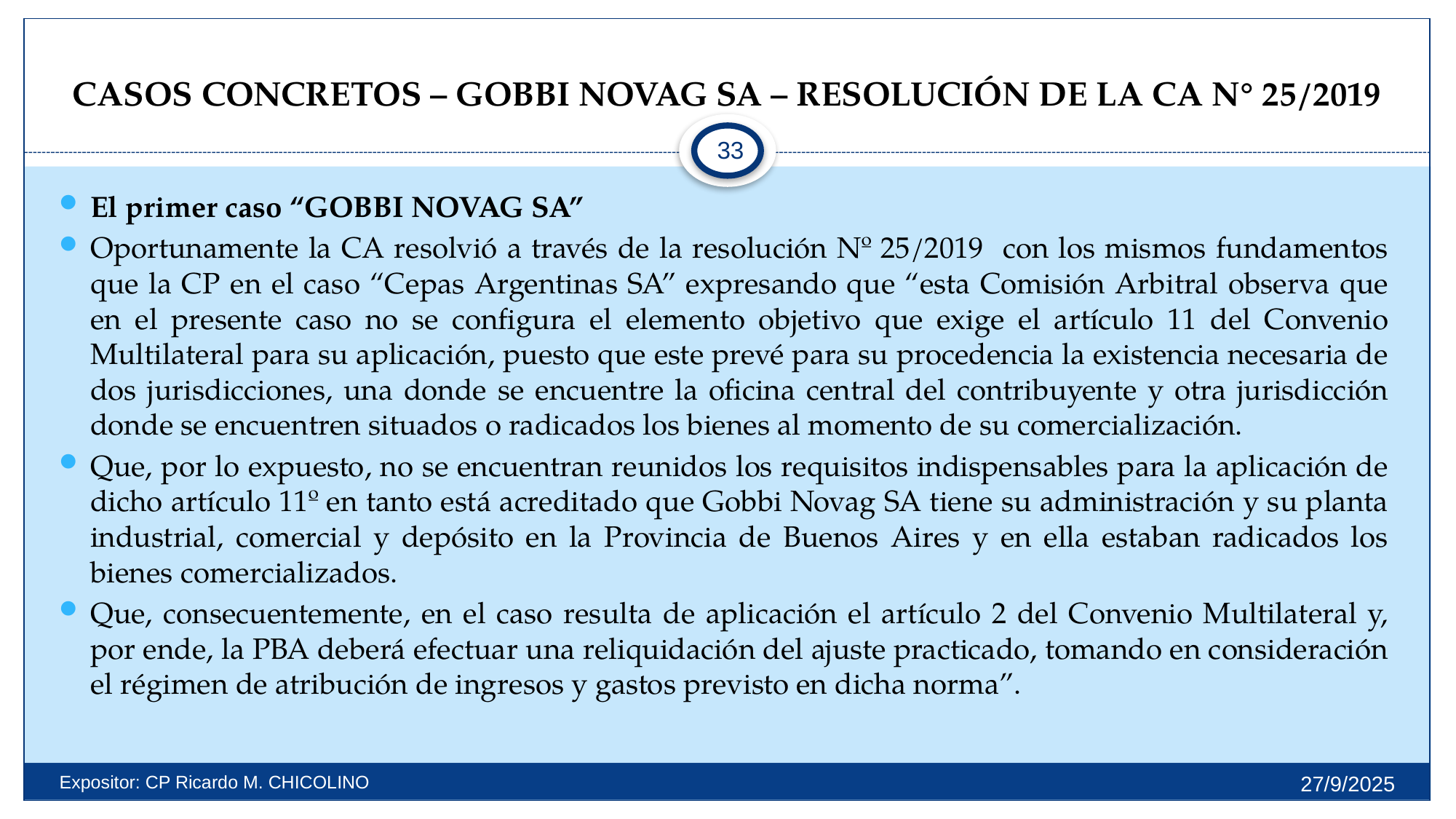

# CASOS CONCRETOS – GOBBI NOVAG SA – RESOLUCIÓN DE LA CA N° 25/2019
33
El primer caso “GOBBI NOVAG SA”
Oportunamente la CA resolvió a través de la resolución Nº 25/2019  con los mismos fundamentos que la CP en el caso “Cepas Argentinas SA” expresando que “esta Comisión Arbitral observa que en el presente caso no se configura el elemento objetivo que exige el artículo 11 del Convenio Multilateral para su aplicación, puesto que este prevé para su procedencia la existencia necesaria de dos jurisdicciones, una donde se encuentre la oficina central del contribuyente y otra jurisdicción donde se encuentren situados o radicados los bienes al momento de su comercialización.
Que, por lo expuesto, no se encuentran reunidos los requisitos indispensables para la aplicación de dicho artículo 11º en tanto está acreditado que Gobbi Novag SA tiene su administración y su planta industrial, comercial y depósito en la Provincia de Buenos Aires y en ella estaban radicados los bienes comercializados.
Que, consecuentemente, en el caso resulta de aplicación el artículo 2 del Convenio Multilateral y, por ende, la PBA deberá efectuar una reliquidación del ajuste practicado, tomando en consideración el régimen de atribución de ingresos y gastos previsto en dicha norma”.

27/9/2025
Expositor: CP Ricardo M. CHICOLINO